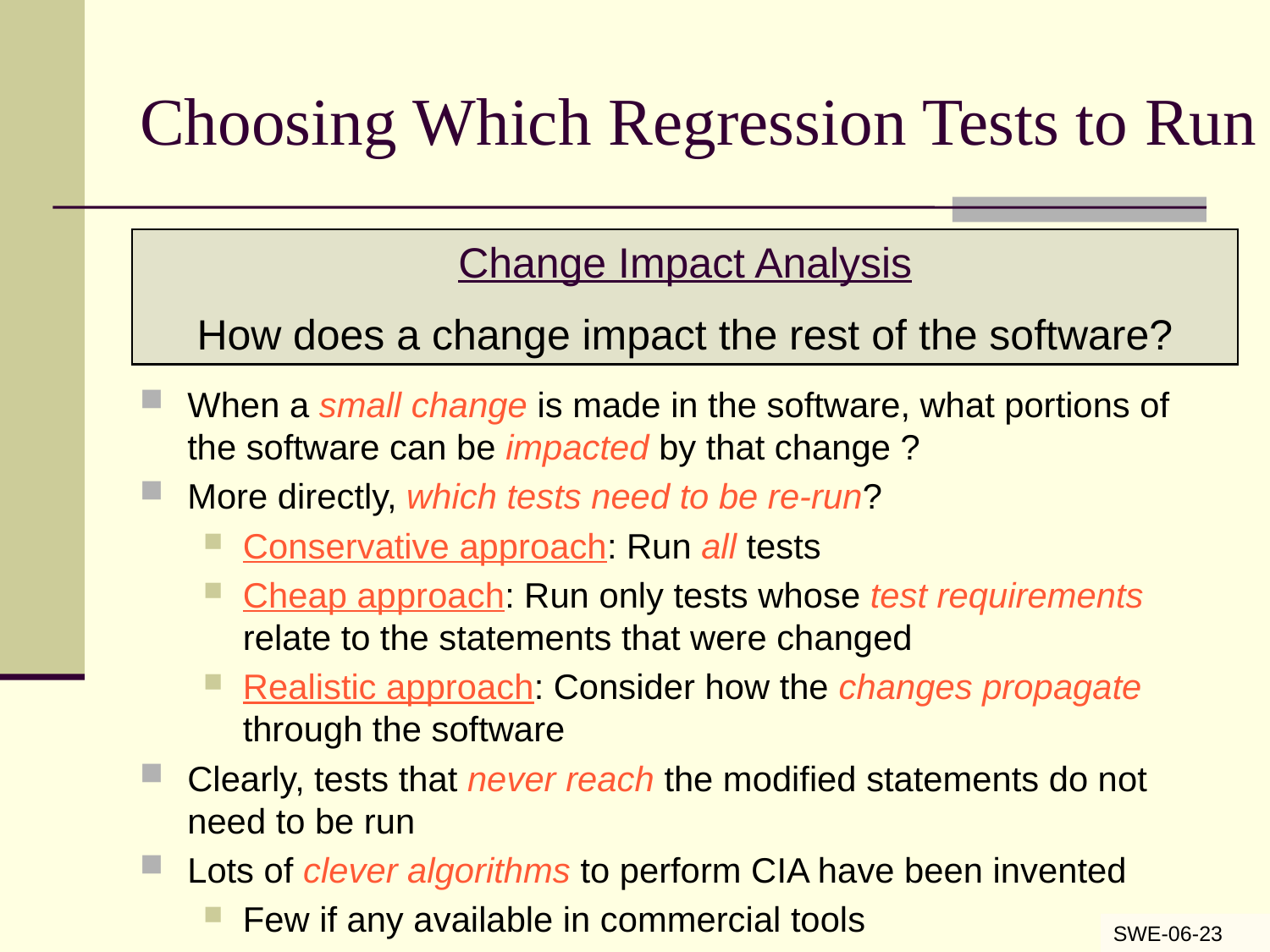

# Choosing Which Regression Tests to Run
Change Impact Analysis
How does a change impact the rest of the software?
When a small change is made in the software, what portions of the software can be impacted by that change ?
More directly, which tests need to be re-run?
Conservative approach: Run all tests
Cheap approach: Run only tests whose test requirements relate to the statements that were changed
Realistic approach: Consider how the changes propagate through the software
Clearly, tests that never reach the modified statements do not need to be run
Lots of clever algorithms to perform CIA have been invented
Few if any available in commercial tools